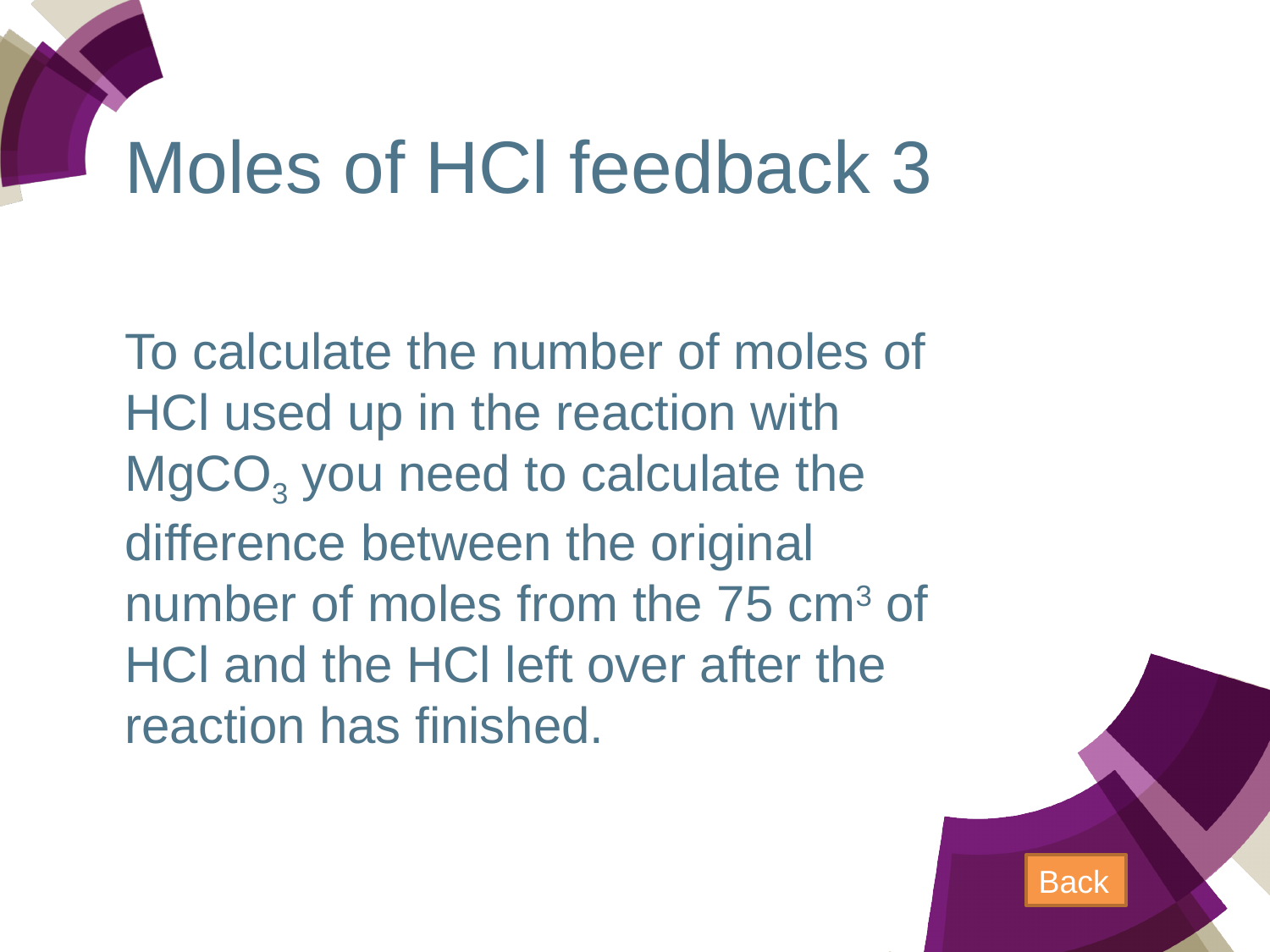

# Moles of HCl feedback 3
To calculate the number of moles of HCl used up in the reaction with MgCO3 you need to calculate the difference between the original number of moles from the 75 cm3 of HCl and the HCl left over after the reaction has finished.
Back